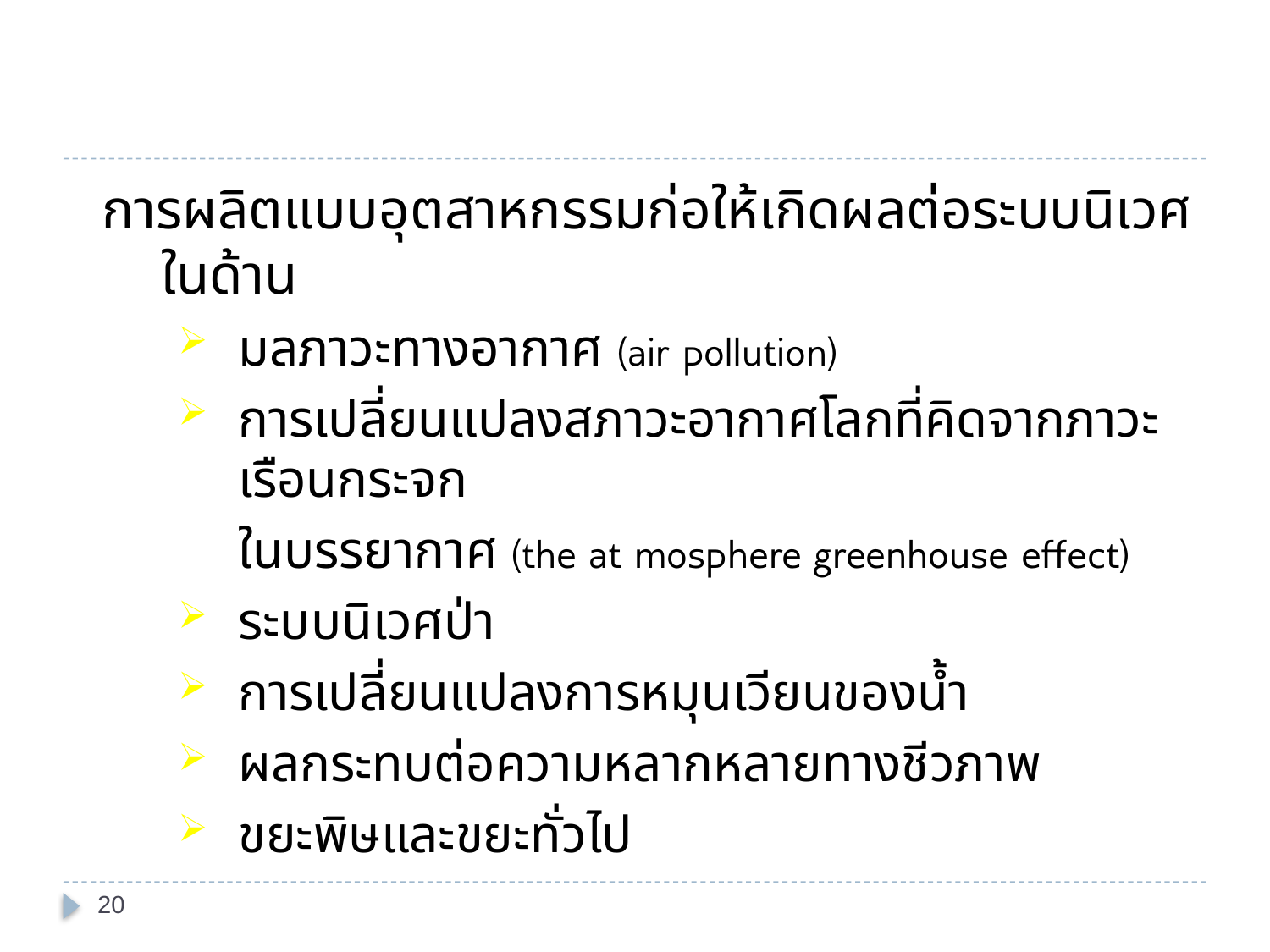

การผลิตแบบอุตสาหกรรมก่อให้เกิดผลต่อระบบนิเวศในด้าน
มลภาวะทางอากาศ (air pollution)
การเปลี่ยนแปลงสภาวะอากาศโลกที่คิดจากภาวะเรือนกระจก
	ในบรรยากาศ (the at mosphere greenhouse effect)
ระบบนิเวศป่า
การเปลี่ยนแปลงการหมุนเวียนของน้ำ
ผลกระทบต่อความหลากหลายทางชีวภาพ
ขยะพิษและขยะทั่วไป
20